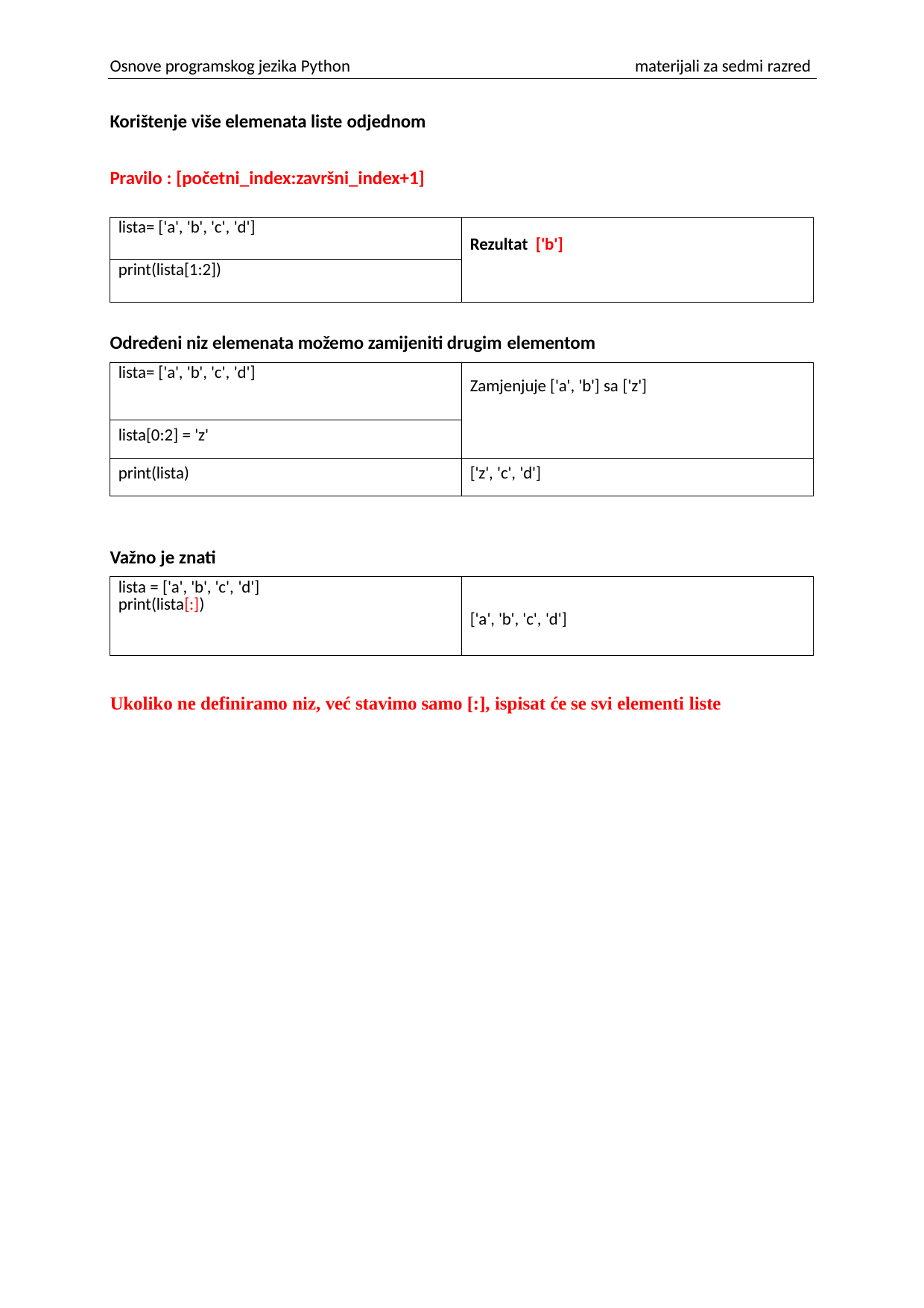

Osnove programskog jezika Python
materijali za sedmi razred

Korištenje više elemenata liste odjednom

Pravilo : [početni_index:završni_index+1]
| lista= ['a', 'b', 'c', 'd'] | Rezultat ['b'] |
| --- | --- |
| print(lista[1:2]) |  |
Određeni niz elemenata možemo zamijeniti drugim elementom
| lista= ['a', 'b', 'c', 'd'] | Zamjenjuje ['a', 'b'] sa ['z'] |
| --- | --- |
| lista[0:2] = 'z' |  |
| print(lista) | ['z', 'c', 'd'] |
Važno je znati
| lista = ['a', 'b', 'c', 'd'] print(lista[:]) | ['a', 'b', 'c', 'd'] |
| --- | --- |
Ukoliko ne definiramo niz, već stavimo samo [:], ispisat će se svi elementi liste